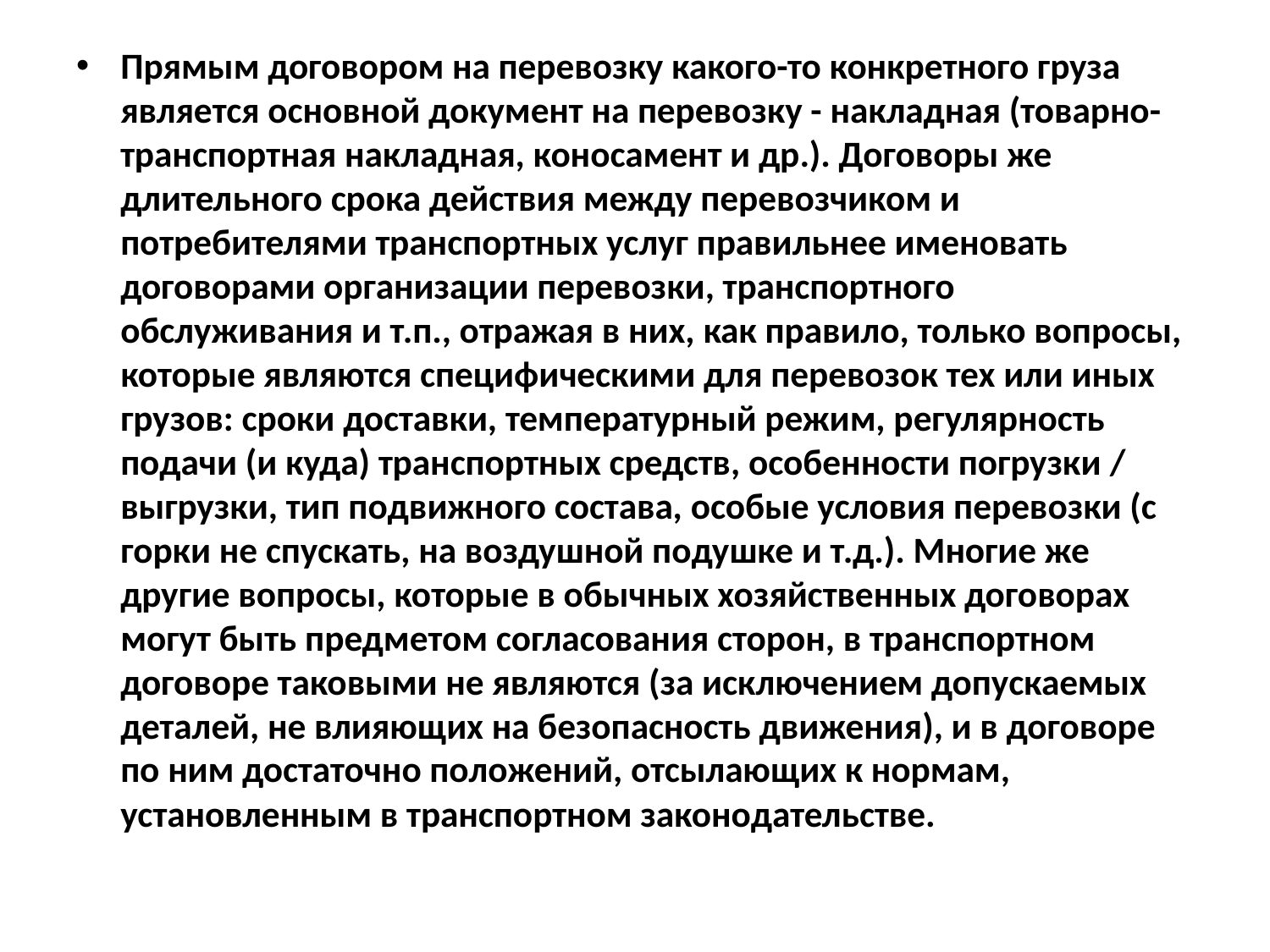

Прямым договором на перевозку какого-то конкретного груза является основной документ на перевозку - накладная (товарно-транспортная накладная, коносамент и др.). Договоры же длительного срока действия между перевозчиком и потребителями транспортных услуг правильнее именовать договорами организации перевозки, транспортного обслуживания и т.п., отражая в них, как правило, только вопросы, которые являются специфическими для перевозок тех или иных грузов: сроки доставки, температурный режим, регулярность подачи (и куда) транспортных средств, особенности погрузки / выгрузки, тип подвижного состава, особые условия перевозки (с горки не спускать, на воздушной подушке и т.д.). Многие же другие вопросы, которые в обычных хозяйственных договорах могут быть предметом согласования сторон, в транспортном договоре таковыми не являются (за исключением допускаемых деталей, не влияющих на безопасность движения), и в договоре по ним достаточно положений, отсылающих к нормам, установленным в транспортном законодательстве.